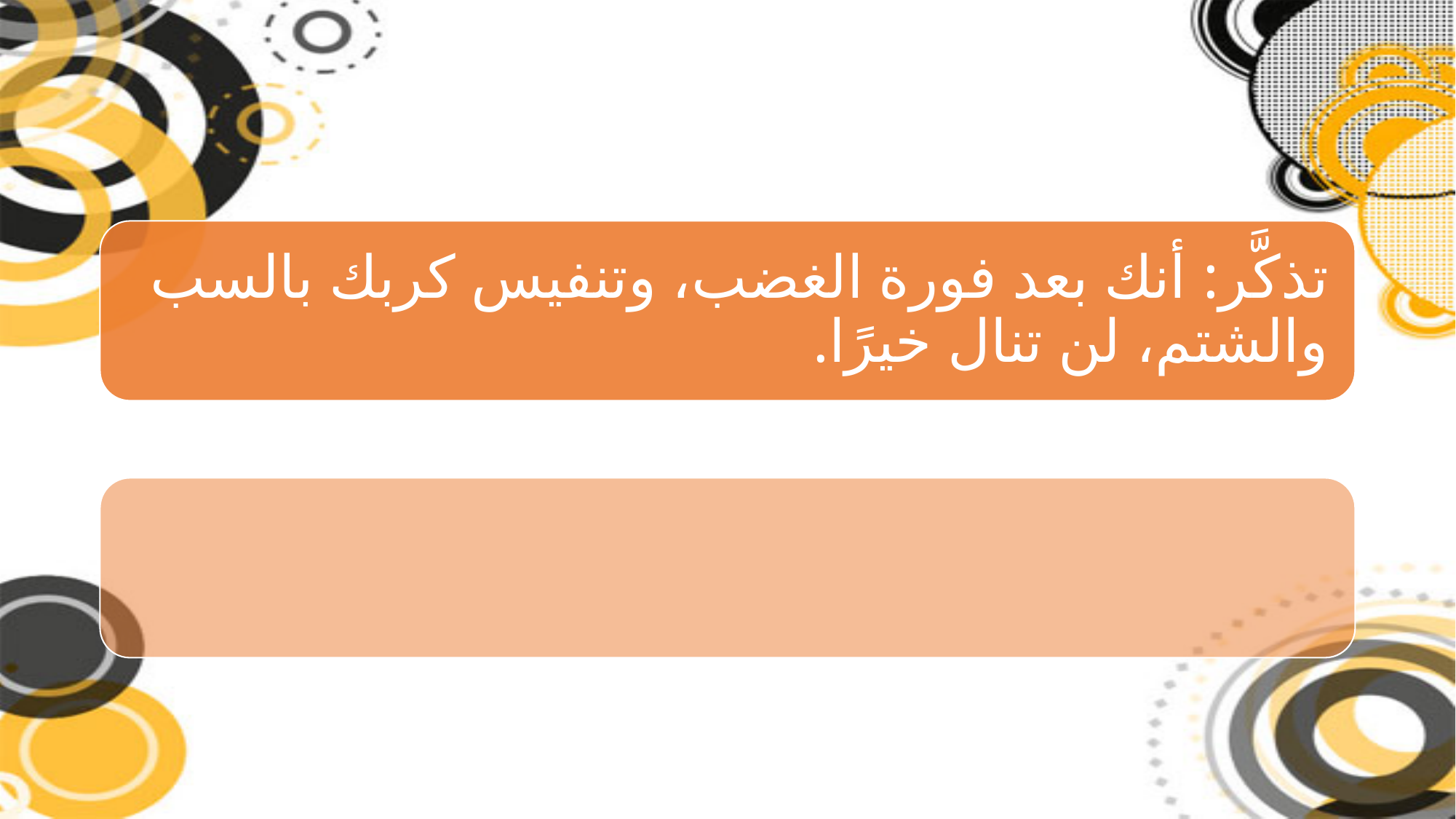

#
تذكَّر: أنك بعد فورة الغضب، وتنفيس كربك بالسب والشتم، لن تنال خيرًا.